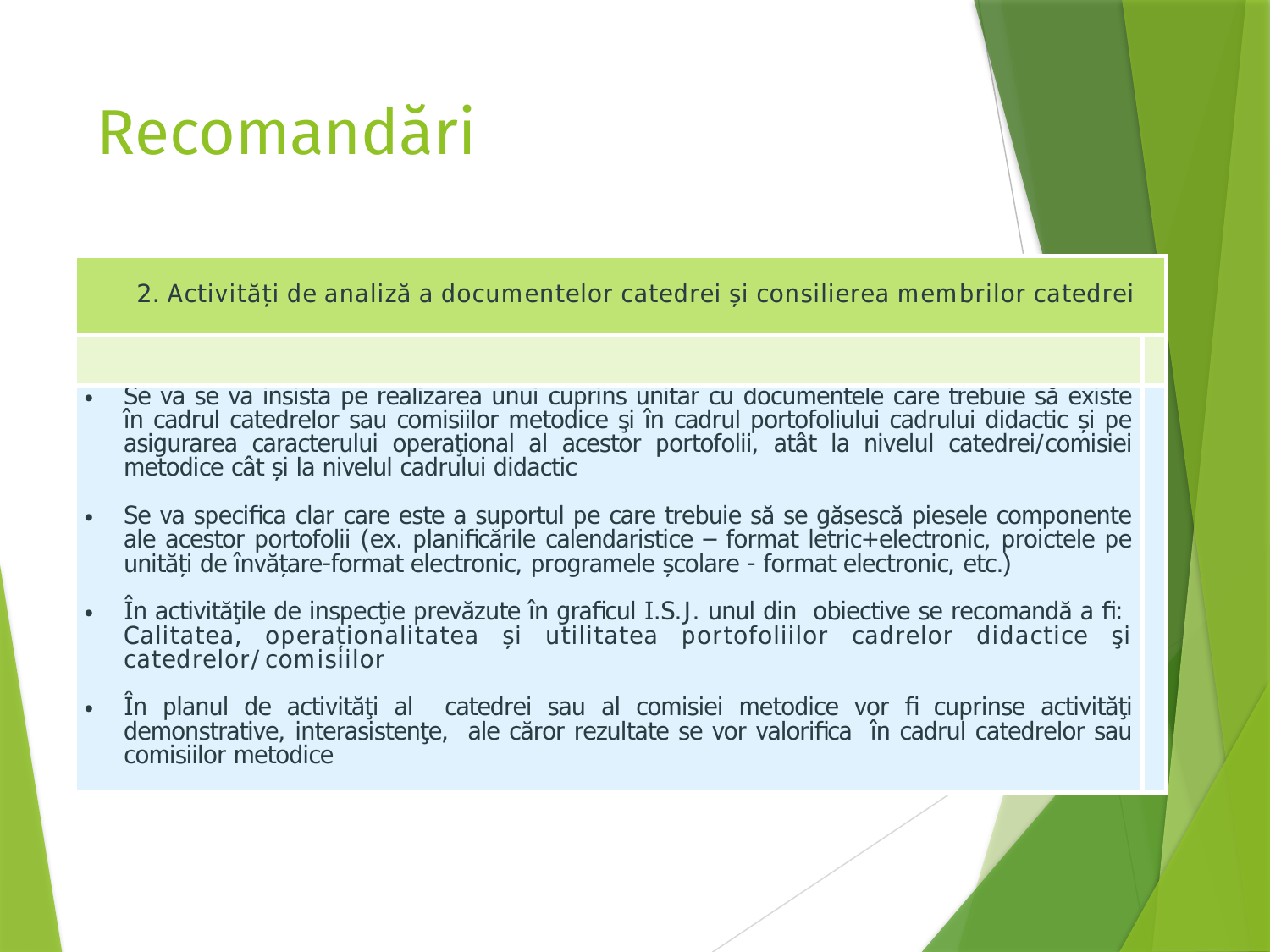

# Recomandări
| 2. Activități de analiză a documentelor catedrei și consilierea membrilor catedrei |  |
| --- | --- |
|  |  |
| Se va se va insista pe realizarea unui cuprins unitar cu documentele care trebuie să existe în cadrul catedrelor sau comisiilor metodice şi în cadrul portofoliului cadrului didactic și pe asigurarea caracterului operaţional al acestor portofolii, atât la nivelul catedrei/comisiei metodice cât și la nivelul cadrului didactic Se va specifica clar care este a suportul pe care trebuie să se găsescă piesele componente ale acestor portofolii (ex. planificările calendaristice – format letric+electronic, proictele pe unități de învățare-format electronic, programele școlare - format electronic, etc.) În activităţile de inspecţie prevăzute în graficul I.S.J. unul din obiective se recomandă a fi: Calitatea, operaționalitatea și utilitatea portofoliilor cadrelor didactice şi catedrelor/comisiilor În planul de activităţi al catedrei sau al comisiei metodice vor fi cuprinse activităţi demonstrative, interasistenţe, ale căror rezultate se vor valorifica în cadrul catedrelor sau comisiilor metodice |  |